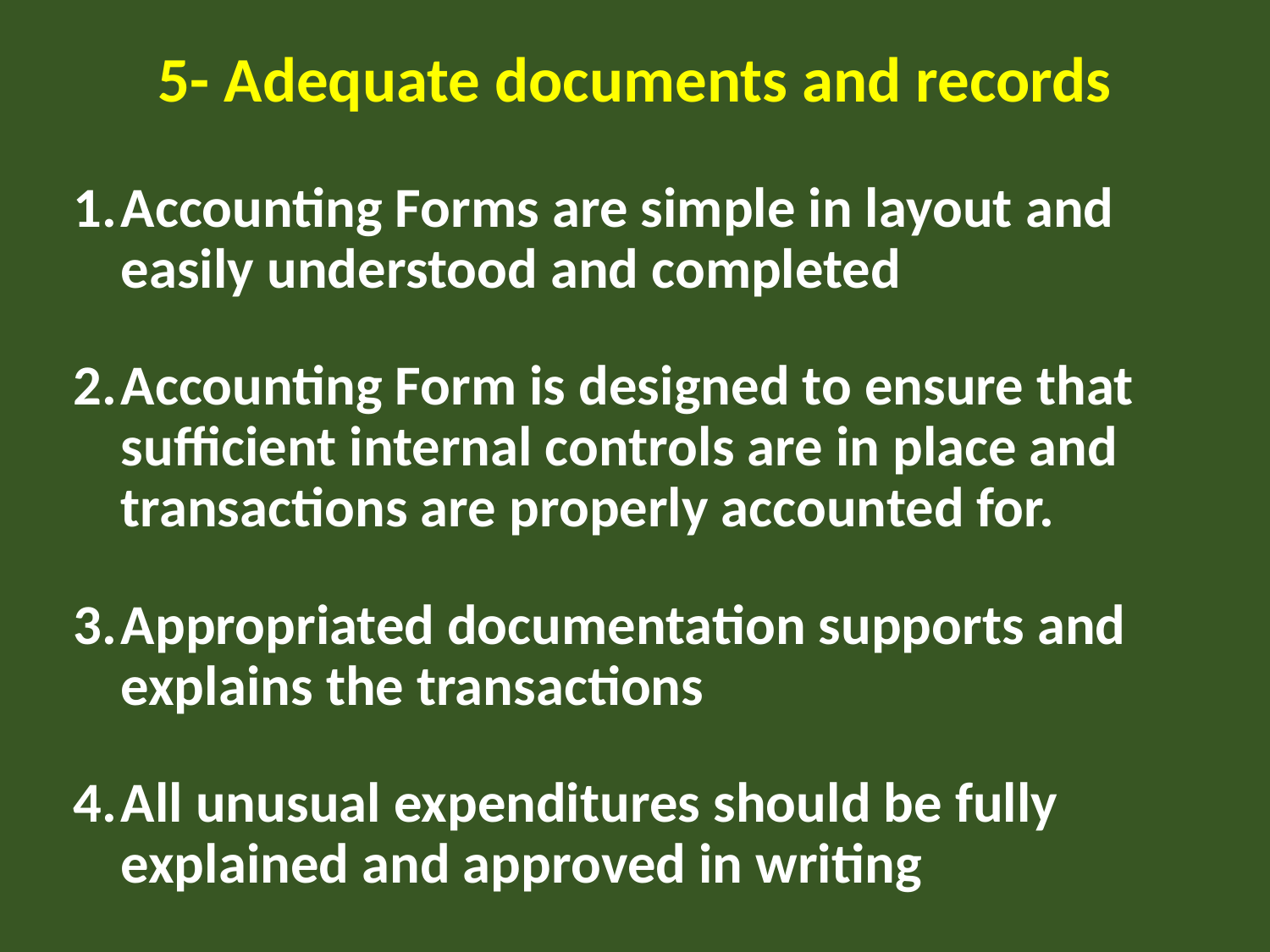

# 5- Adequate documents and records
Accounting Forms are simple in layout and easily understood and completed

Accounting Form is designed to ensure that sufficient internal controls are in place and transactions are properly accounted for.

Appropriated documentation supports and explains the transactions

All unusual expenditures should be fully explained and approved in writing